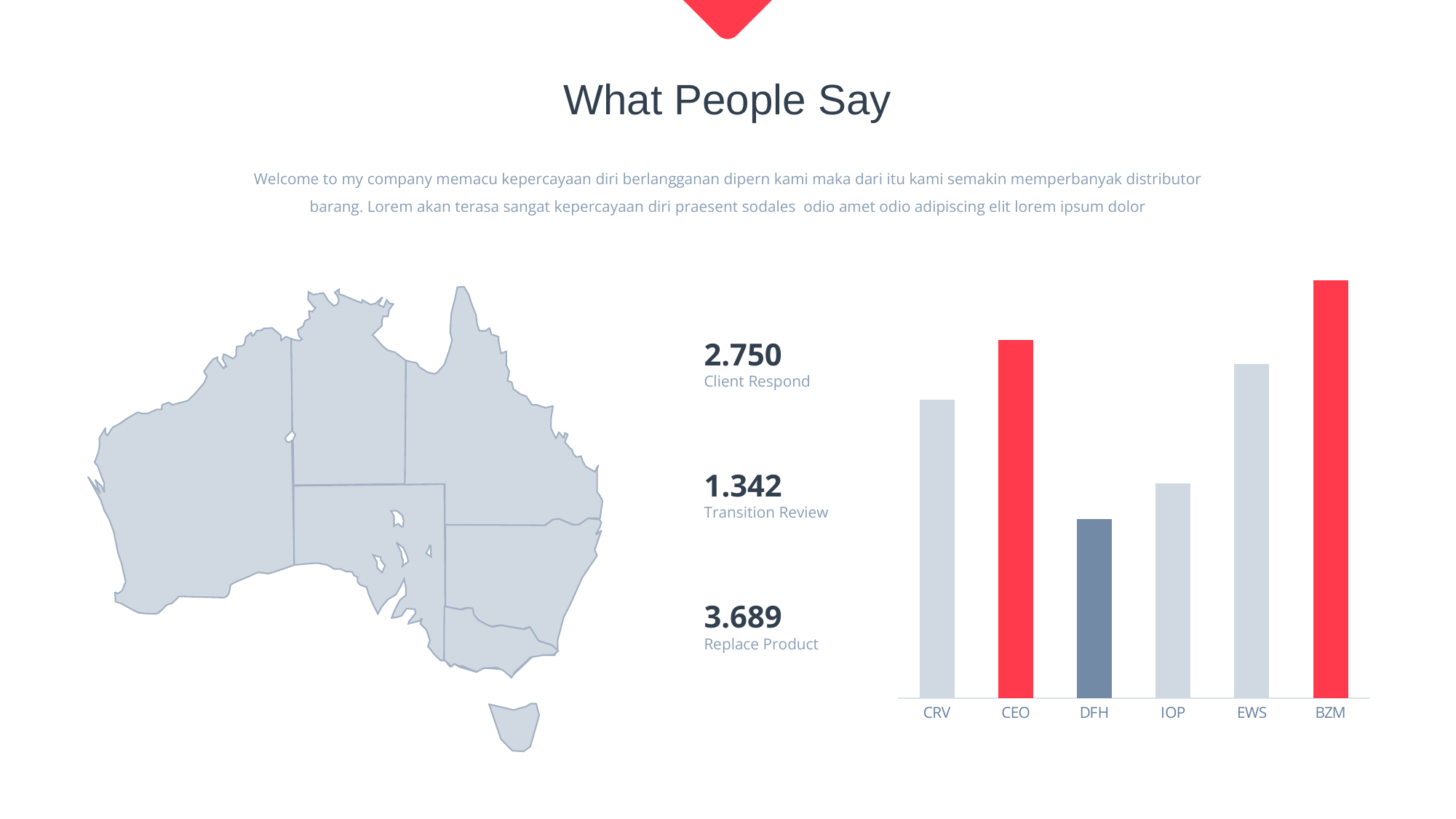

What People Say
Welcome to my company memacu kepercayaan diri berlangganan dipern kami maka dari itu kami semakin memperbanyak distributor barang. Lorem akan terasa sangat kepercayaan diri praesent sodales  odio amet odio adipiscing elit lorem ipsum dolor

### Chart

| Category | Series 1 |
|---|---|
| CRV | 250.0 |
| CEO | 300.0 |
| DFH | 150.0 |
| IOP | 180.0 |
| EWS | 280.0 |
| BZM | 350.0 |

2.750
Client Respond
1.342
Transition Review
3.689
Replace Product